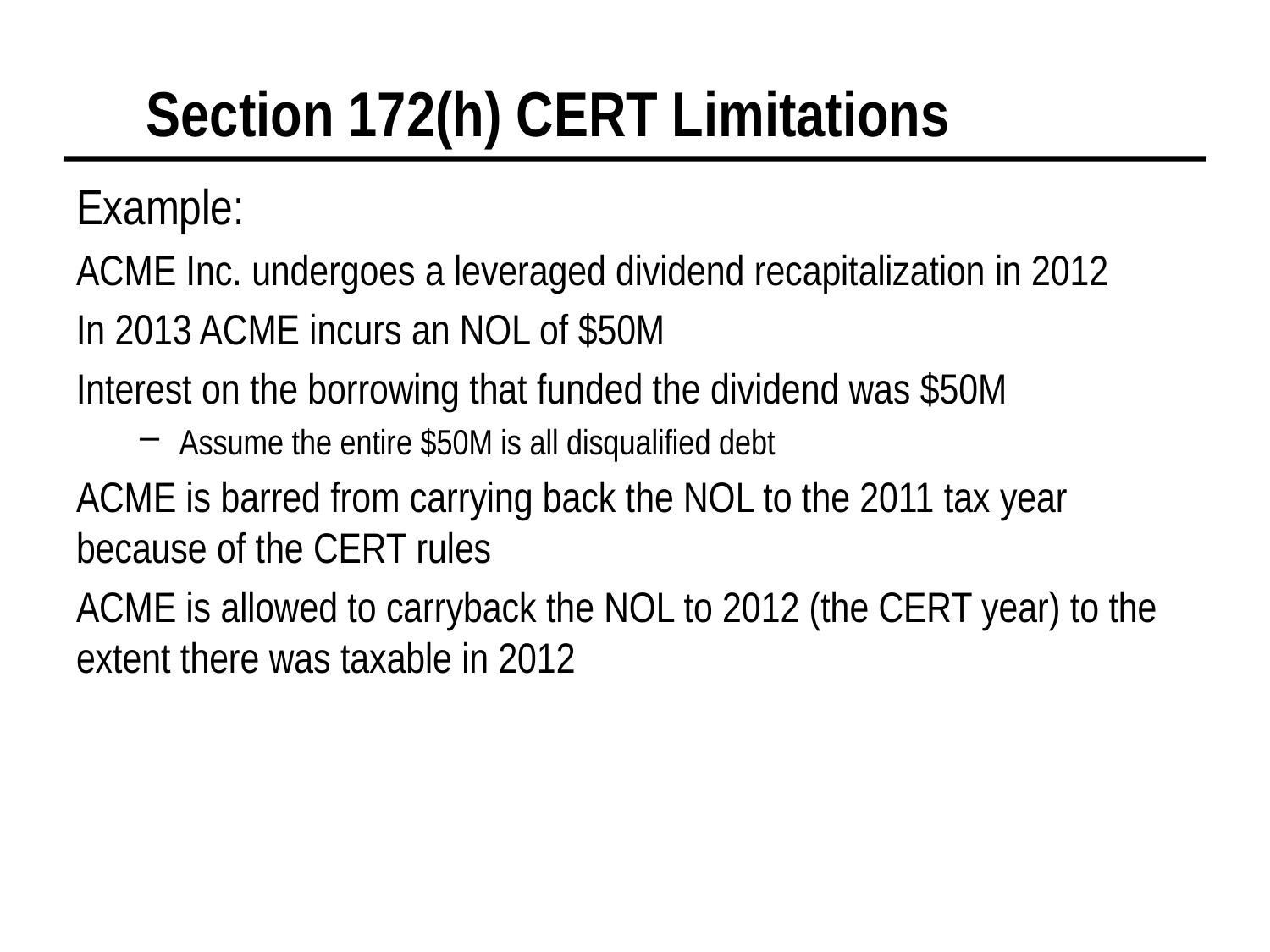

# Section 172(h) CERT Limitations
Example:
ACME Inc. undergoes a leveraged dividend recapitalization in 2012
In 2013 ACME incurs an NOL of $50M
Interest on the borrowing that funded the dividend was $50M
Assume the entire $50M is all disqualified debt
ACME is barred from carrying back the NOL to the 2011 tax year because of the CERT rules
ACME is allowed to carryback the NOL to 2012 (the CERT year) to the extent there was taxable in 2012